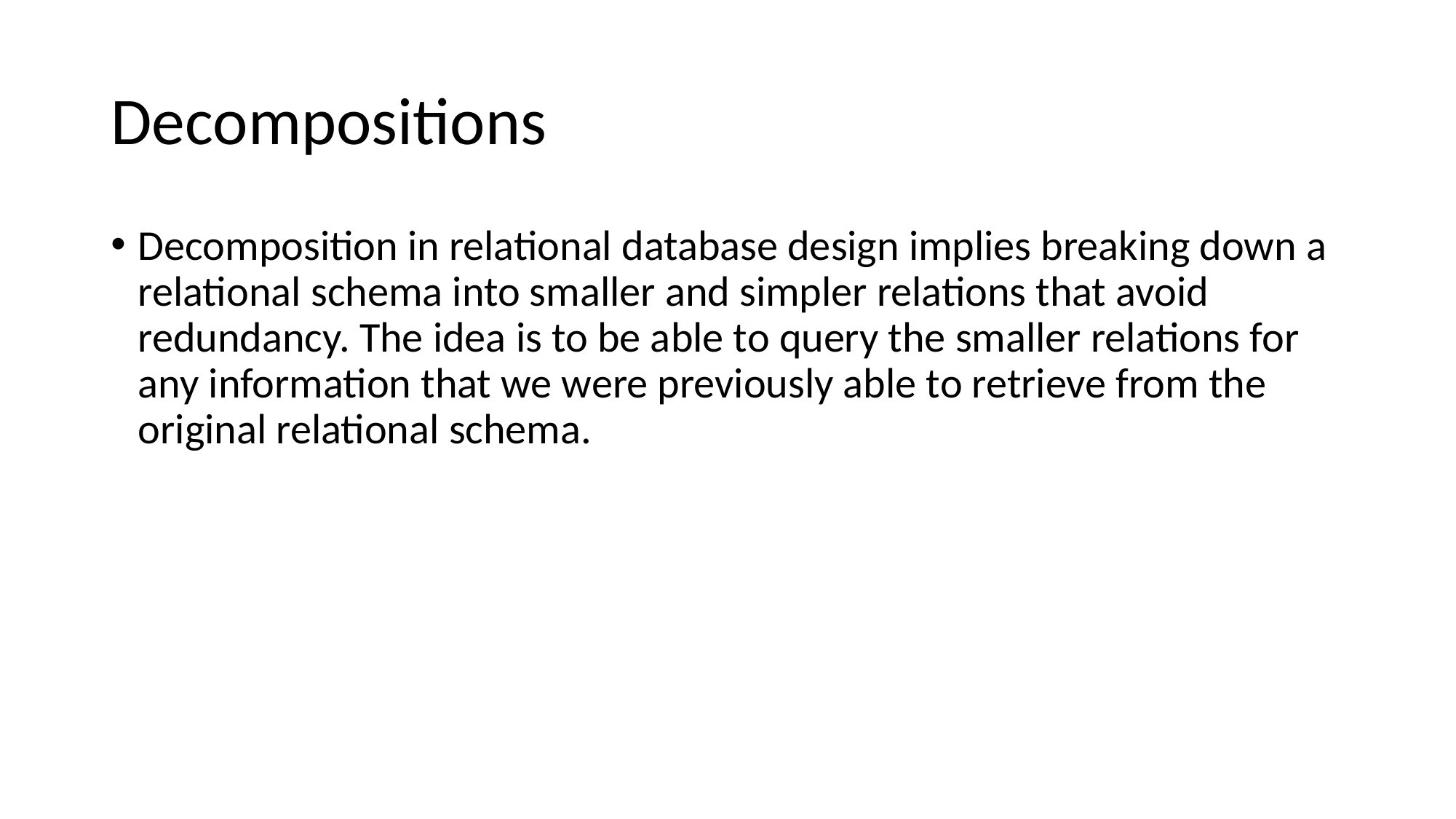

# Decompositions
Decomposition in relational database design implies breaking down a relational schema into smaller and simpler relations that avoid redundancy. The idea is to be able to query the smaller relations for any information that we were previously able to retrieve from the original relational schema.